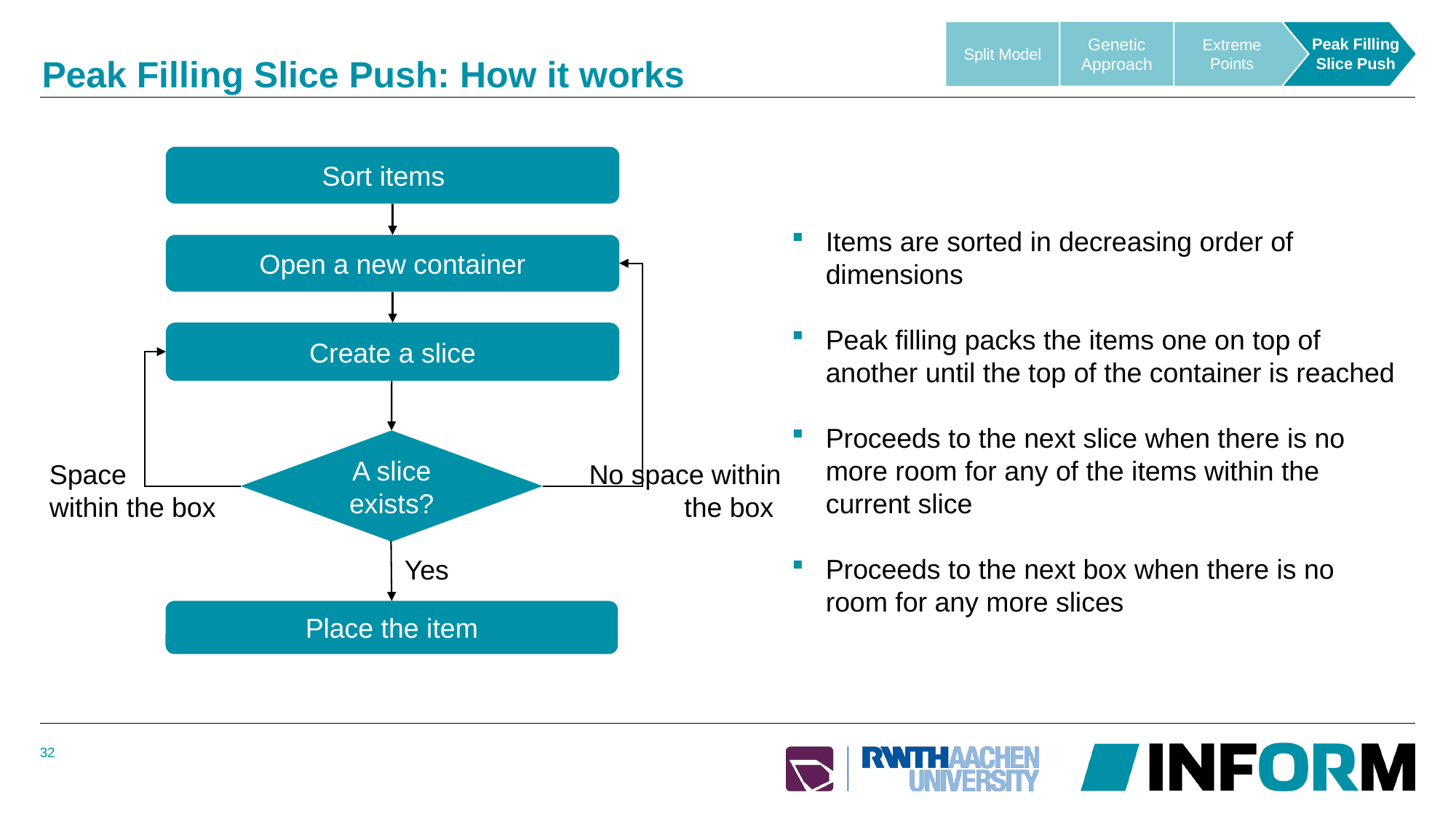

Genetic Approach
Split Model
Peak Filling Slice Push
Extreme Points
# Peak Filling Slice Push: How it works

Items are sorted in decreasing order of dimensions

Peak filling packs the items one on top of another until the top of the container is reached

Proceeds to the next slice when there is no more room for any of the items within the current slice

Proceeds to the next box when there is no room for any more slices
Sort items
Open a new container
Create a slice
A slice exists?
Space
within the box
No space within the box
Yes
Place the item